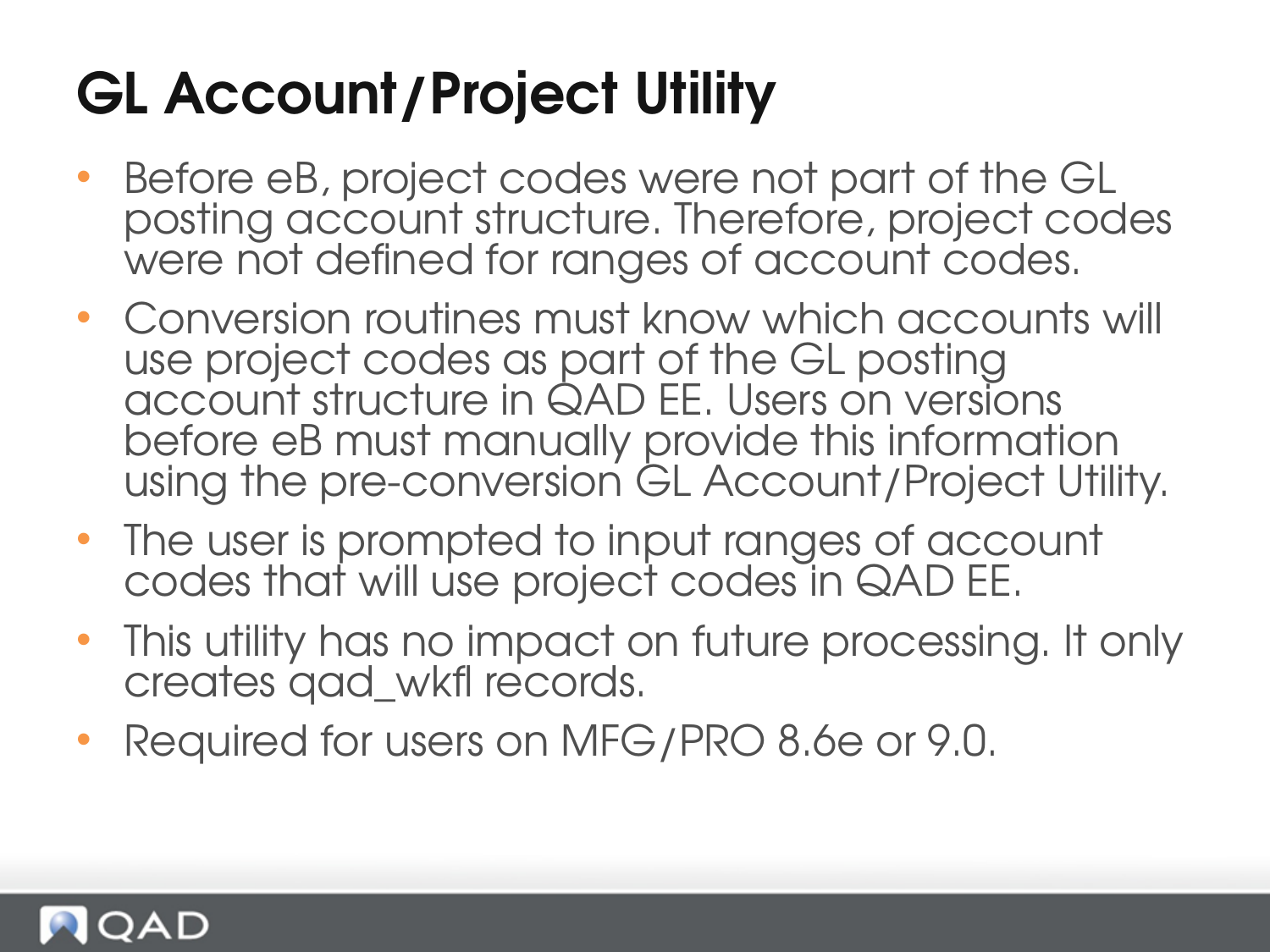

# GL Account/Project Utility
Before eB, project codes were not part of the GL posting account structure. Therefore, project codes were not defined for ranges of account codes.
Conversion routines must know which accounts will use project codes as part of the GL posting account structure in QAD EE. Users on versions before eB must manually provide this information using the pre-conversion GL Account/Project Utility.
The user is prompted to input ranges of account codes that will use project codes in QAD EE.
This utility has no impact on future processing. It only creates qad_wkfl records.
Required for users on MFG/PRO 8.6e or 9.0.